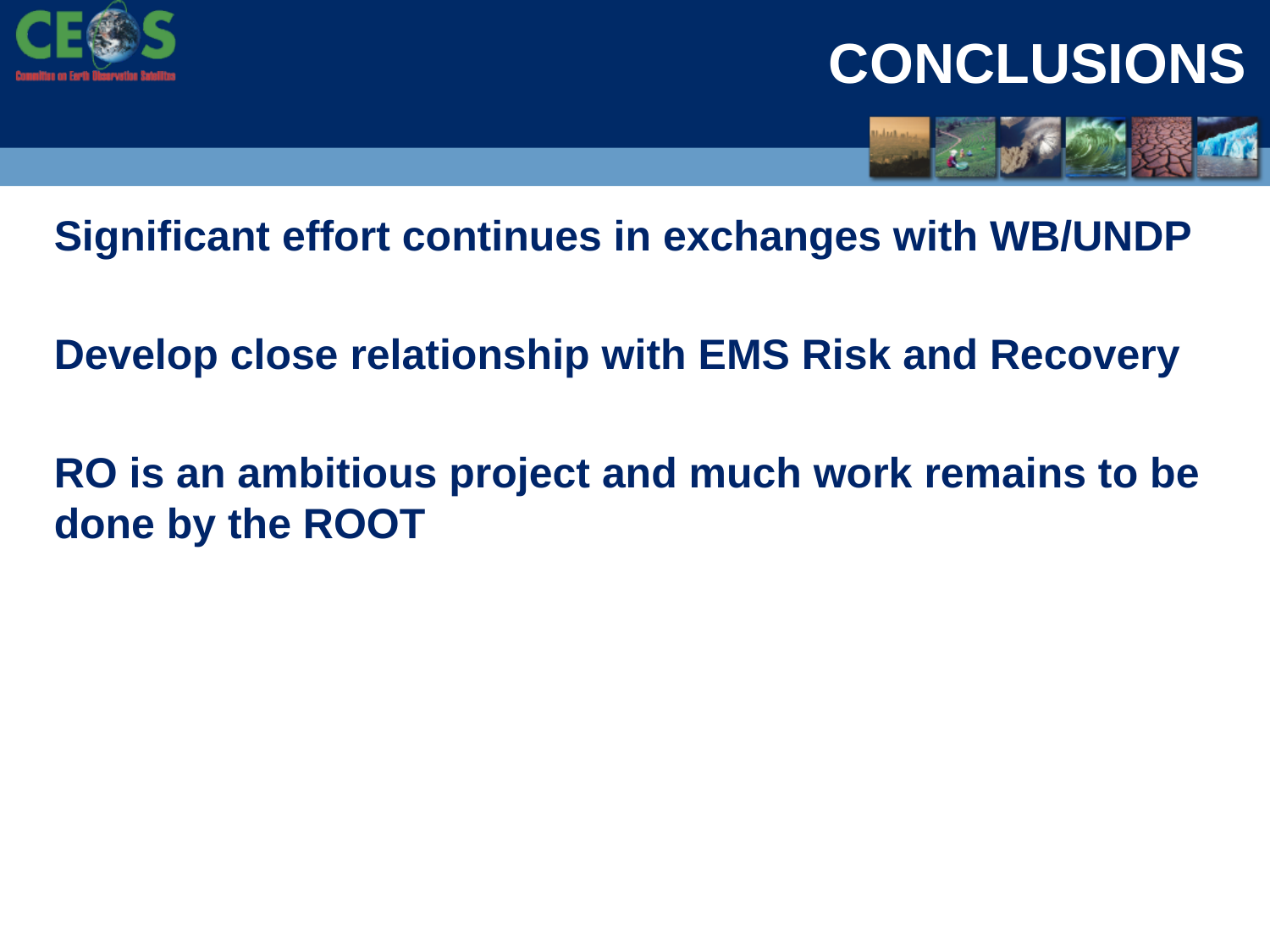

# CONCLUSIONS
Significant effort continues in exchanges with WB/UNDP

Develop close relationship with EMS Risk and Recovery

RO is an ambitious project and much work remains to be done by the ROOT